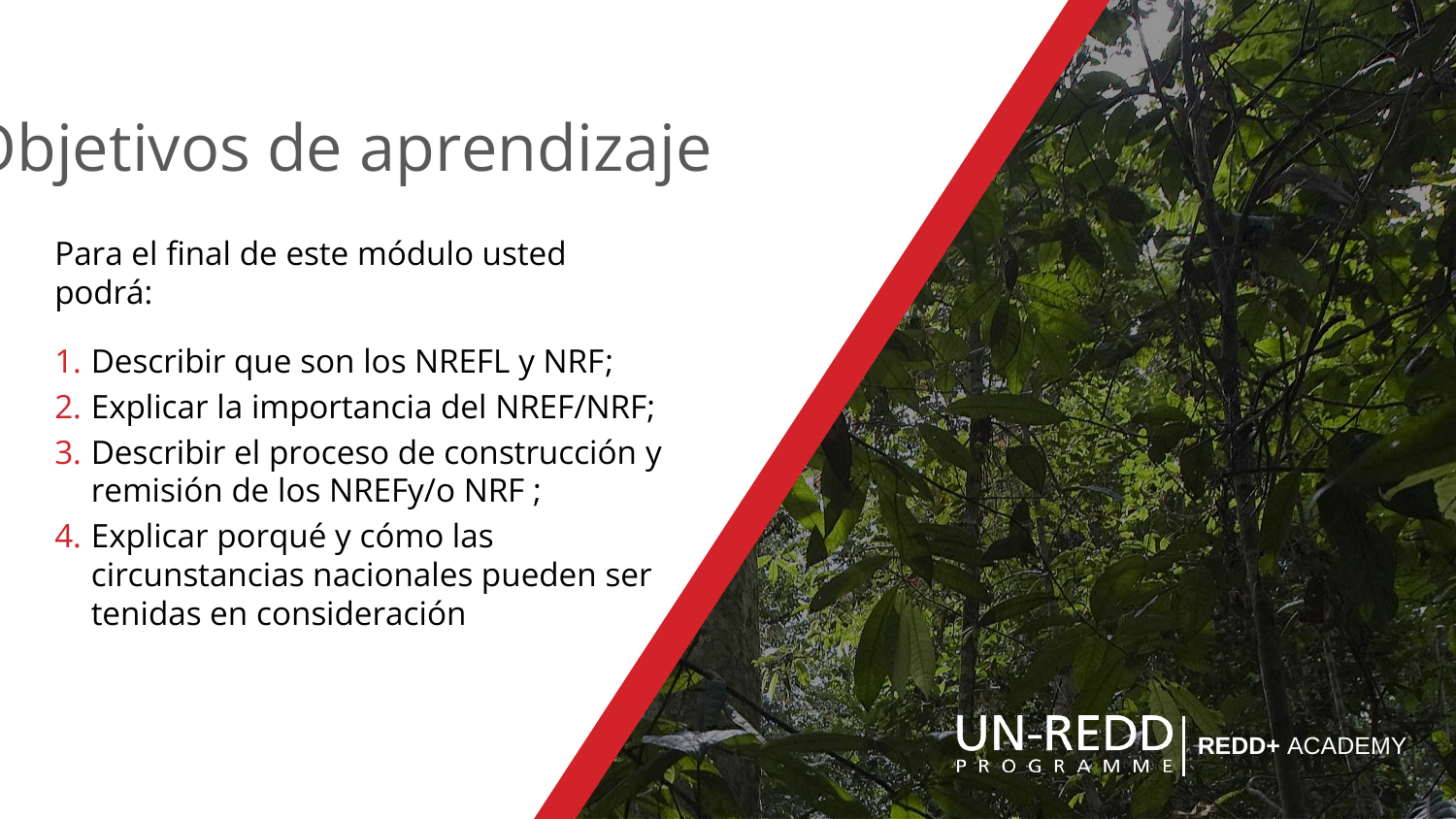

Para el final de este módulo usted podrá:
Describir que son los NREFL y NRF;
Explicar la importancia del NREF/NRF;
Describir el proceso de construcción y remisión de los NREFy/o NRF ;
Explicar porqué y cómo las circunstancias nacionales pueden ser tenidas en consideración